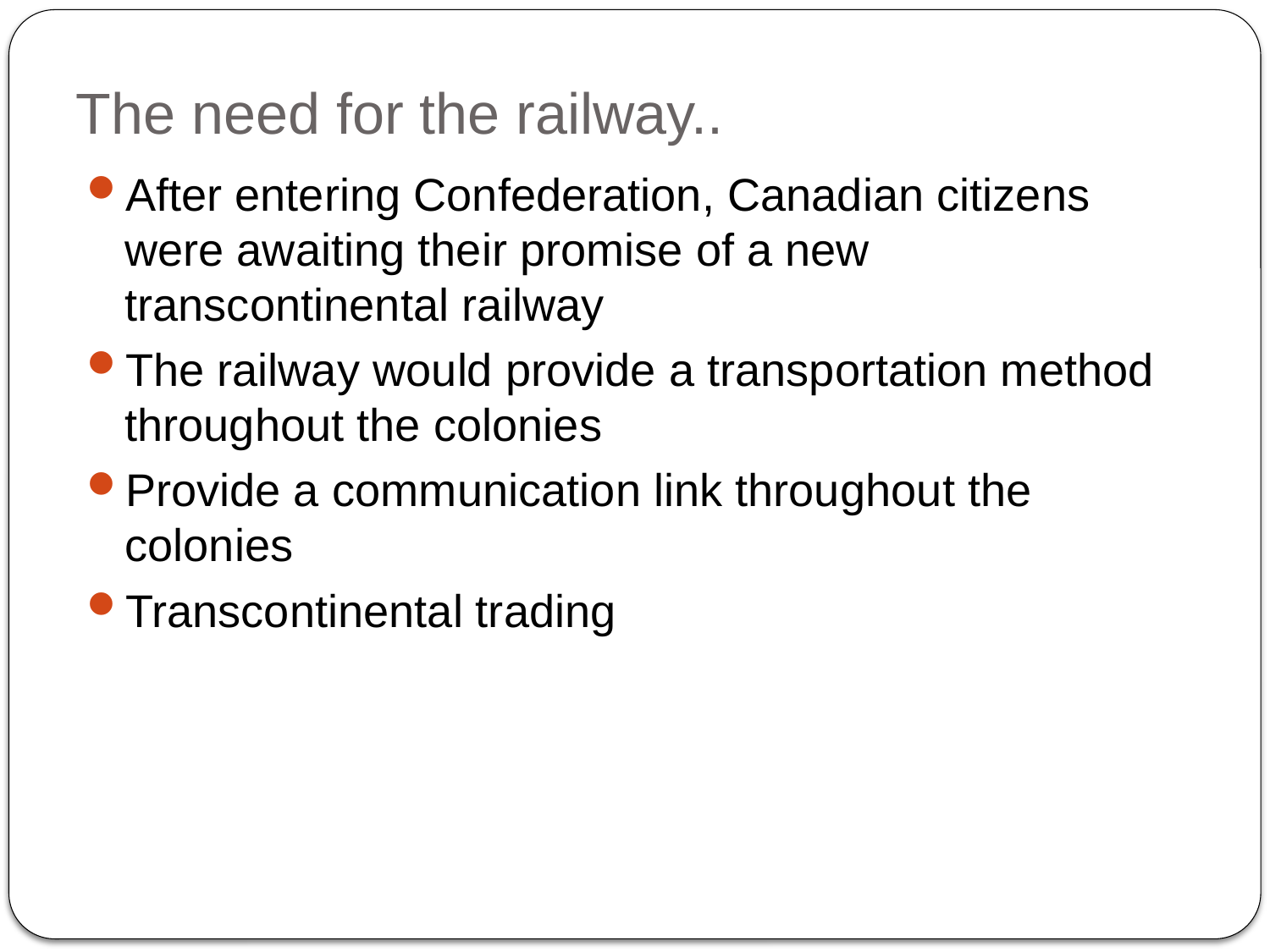

# The need for the railway..
After entering Confederation, Canadian citizens were awaiting their promise of a new transcontinental railway
The railway would provide a transportation method throughout the colonies
Provide a communication link throughout the colonies
Transcontinental trading